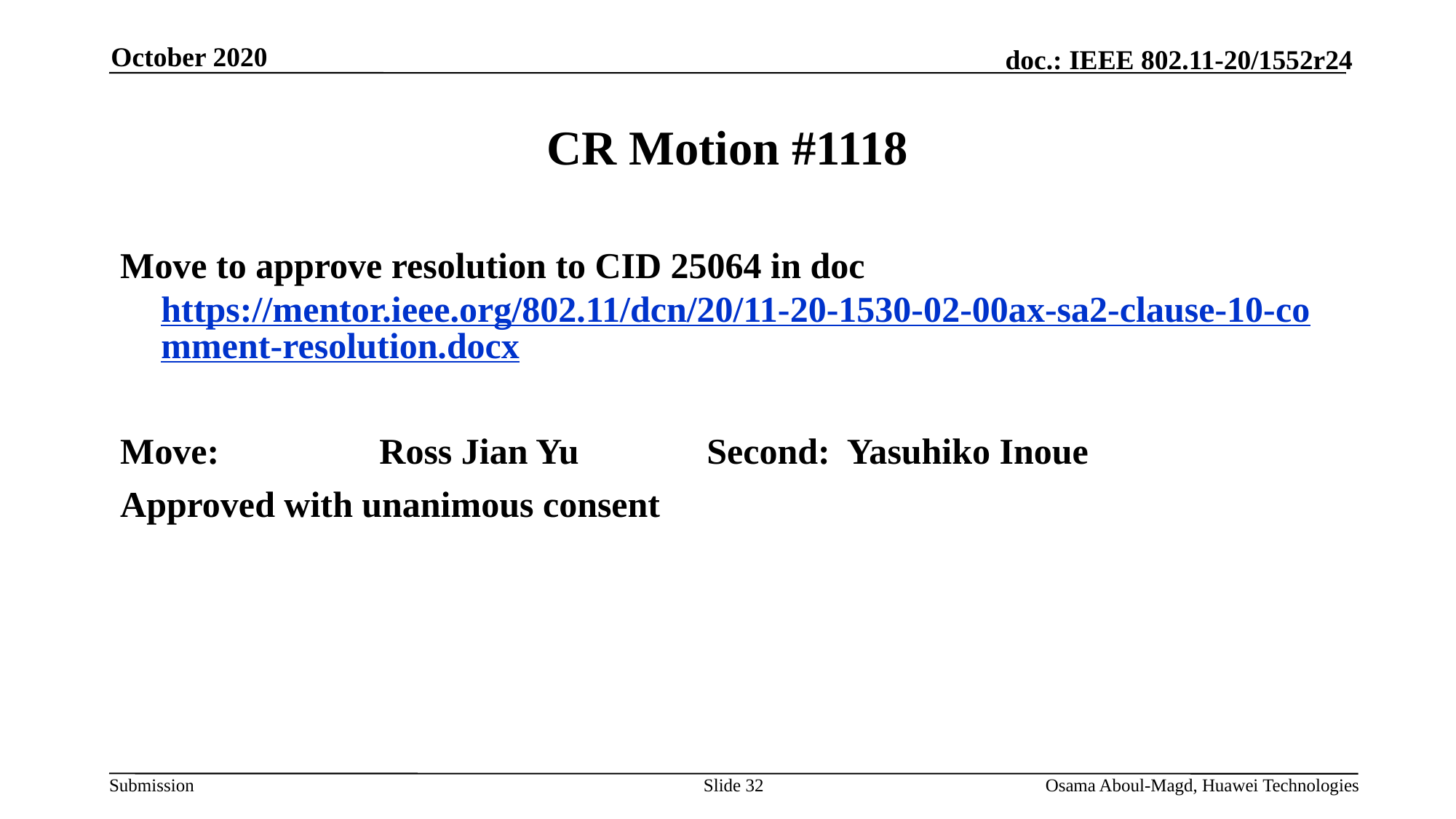

October 2020
# CR Motion #1118
Move to approve resolution to CID 25064 in doc https://mentor.ieee.org/802.11/dcn/20/11-20-1530-02-00ax-sa2-clause-10-comment-resolution.docx

Move:		Ross Jian Yu		Second:  Yasuhiko Inoue
Approved with unanimous consent
Slide 32
Osama Aboul-Magd, Huawei Technologies